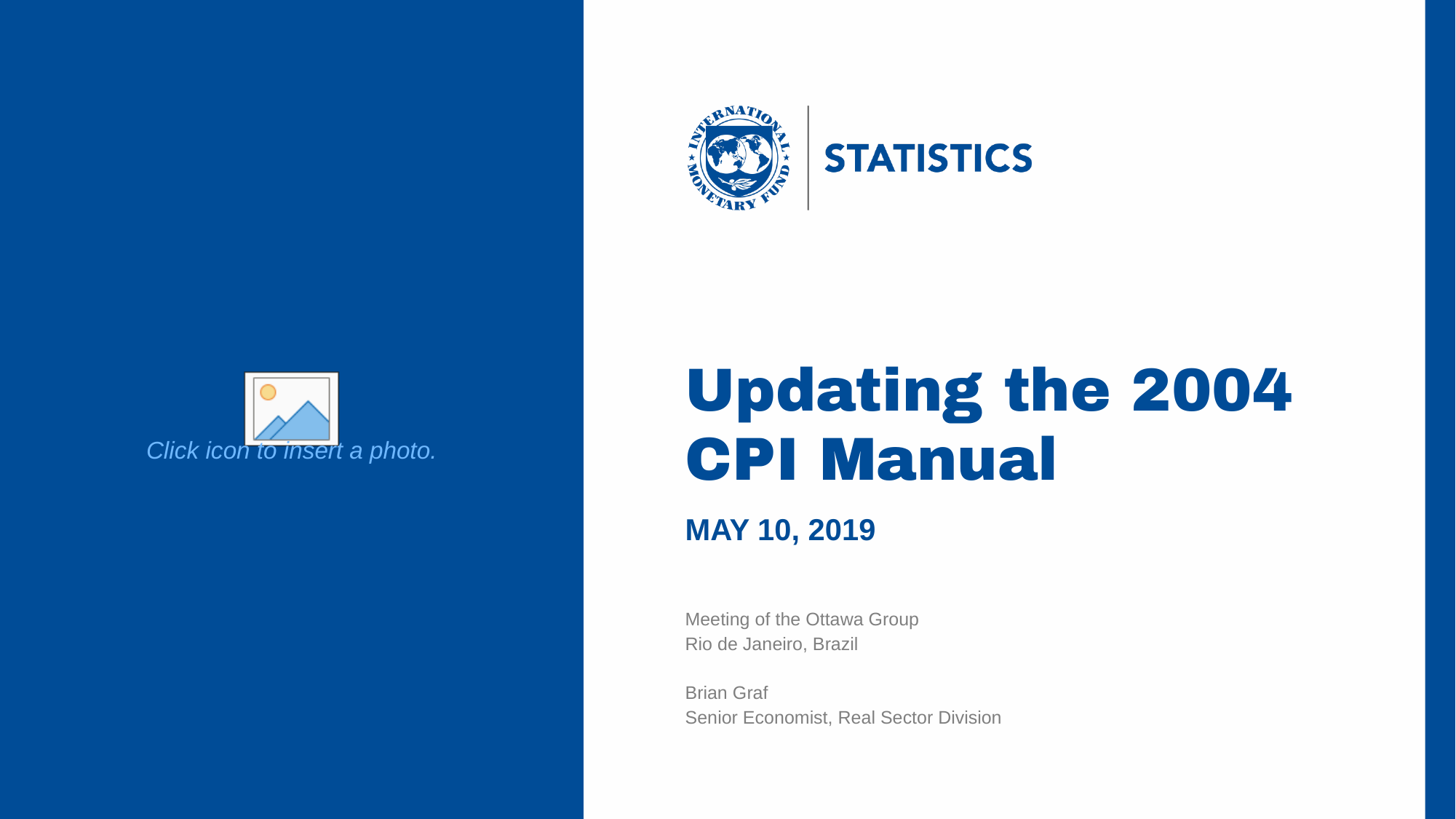

# Updating the 2004 CPI Manual
May 10, 2019

Meeting of the Ottawa Group
Rio de Janeiro, Brazil

Brian Graf
Senior Economist, Real Sector Division